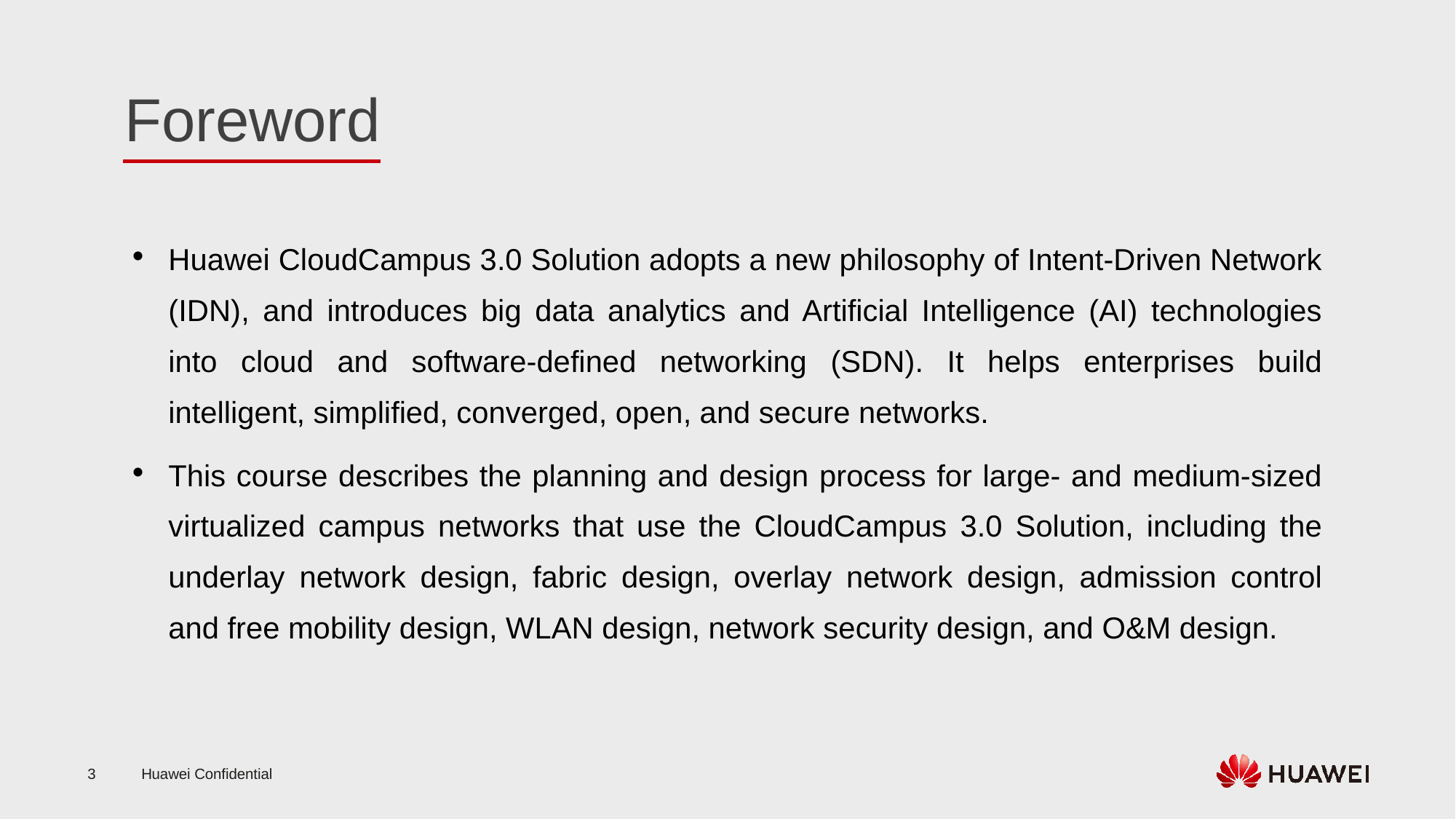

Huawei CloudCampus 3.0 Solution adopts a new philosophy of Intent-Driven Network (IDN), and introduces big data analytics and Artificial Intelligence (AI) technologies into cloud and software-defined networking (SDN). It helps enterprises build intelligent, simplified, converged, open, and secure networks.
This course describes the planning and design process for large- and medium-sized virtualized campus networks that use the CloudCampus 3.0 Solution, including the underlay network design, fabric design, overlay network design, admission control and free mobility design, WLAN design, network security design, and O&M design.